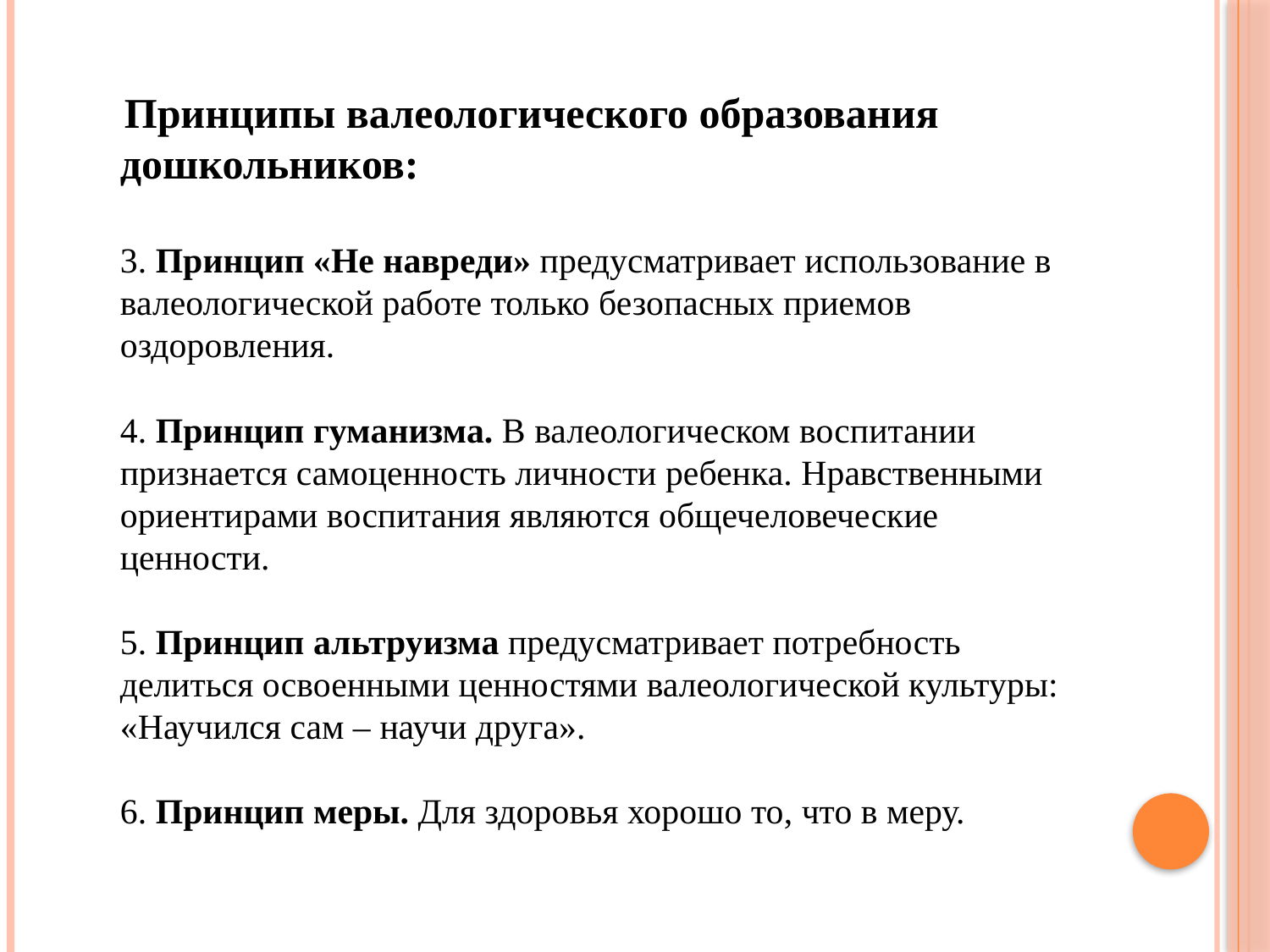

Принципы валеологического образования дошкольников:
3. Принцип «Не навреди» предусматривает использование в валеологической работе только безопасных приемов оздоровления.
4. Принцип гуманизма. В валеологическом воспитании признается самоценность личности ребенка. Нравственными ориентирами воспитания являются общечеловеческие ценности.
5. Принцип альтруизма предусматривает потребность делиться освоенными ценностями валеологической культуры: «Научился сам – научи друга».
6. Принцип меры. Для здоровья хорошо то, что в меру.